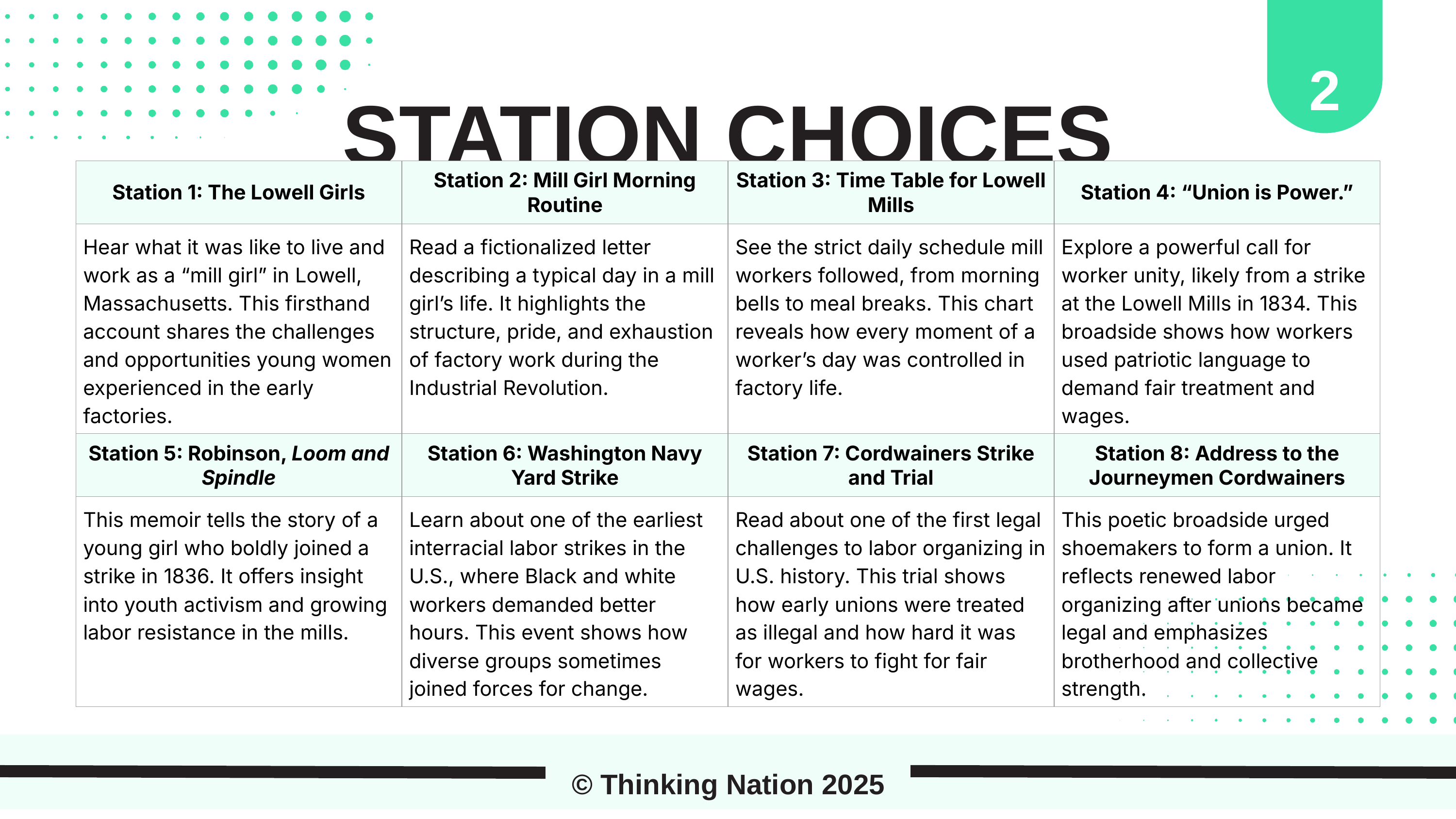

2
STATION CHOICES
| Station 1: The Lowell Girls | Station 2: Mill Girl Morning Routine | Station 3: Time Table for Lowell Mills | Station 4: “Union is Power.” |
| --- | --- | --- | --- |
| Hear what it was like to live and work as a “mill girl” in Lowell, Massachusetts. This firsthand account shares the challenges and opportunities young women experienced in the early factories. | Read a fictionalized letter describing a typical day in a mill girl’s life. It highlights the structure, pride, and exhaustion of factory work during the Industrial Revolution. | See the strict daily schedule mill workers followed, from morning bells to meal breaks. This chart reveals how every moment of a worker’s day was controlled in factory life. | Explore a powerful call for worker unity, likely from a strike at the Lowell Mills in 1834. This broadside shows how workers used patriotic language to demand fair treatment and wages. |
| Station 5: Robinson, Loom and Spindle | Station 6: Washington Navy Yard Strike | Station 7: Cordwainers Strike and Trial | Station 8: Address to the Journeymen Cordwainers |
| This memoir tells the story of a young girl who boldly joined a strike in 1836. It offers insight into youth activism and growing labor resistance in the mills. | Learn about one of the earliest interracial labor strikes in the U.S., where Black and white workers demanded better hours. This event shows how diverse groups sometimes joined forces for change. | Read about one of the first legal challenges to labor organizing in U.S. history. This trial shows how early unions were treated as illegal and how hard it was for workers to fight for fair wages. | This poetic broadside urged shoemakers to form a union. It reflects renewed labor organizing after unions became legal and emphasizes brotherhood and collective strength. |

© Thinking Nation 2025